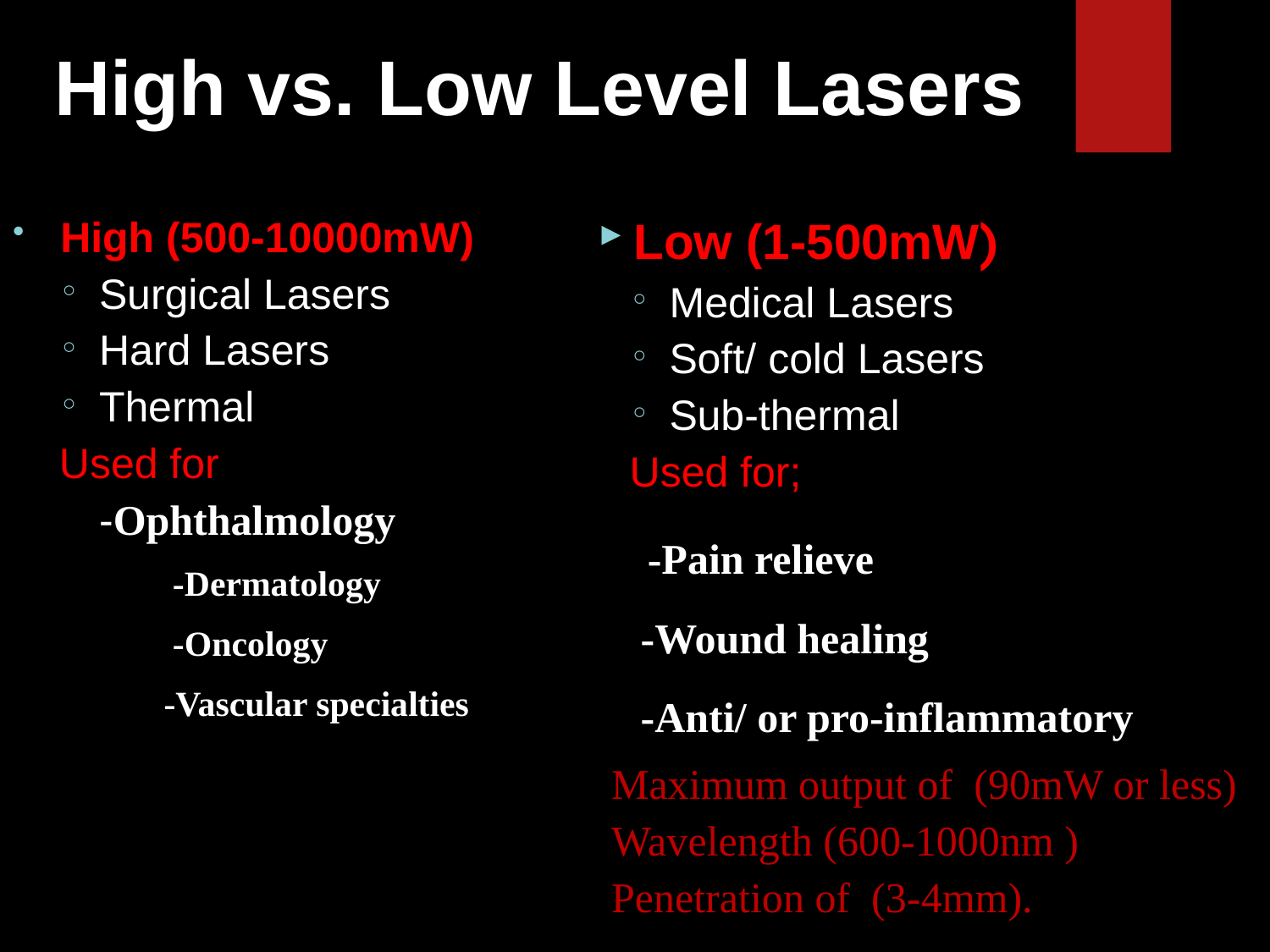

# High vs. Low Level Lasers
High (500-10000mW)
Surgical Lasers
Hard Lasers
Thermal
Used for
	-Ophthalmology
 	  -Dermatology
 	  -Oncology
   	 -Vascular specialties
Low (1-500mW)
Medical Lasers
Soft/ cold Lasers
Sub-thermal
Used for;
    -Pain relieve
    -Wound healing
    -Anti/ or pro-inflammatory

Maximum output of  (90mW or less)
Wavelength (600-1000nm )
Penetration of  (3-4mm).